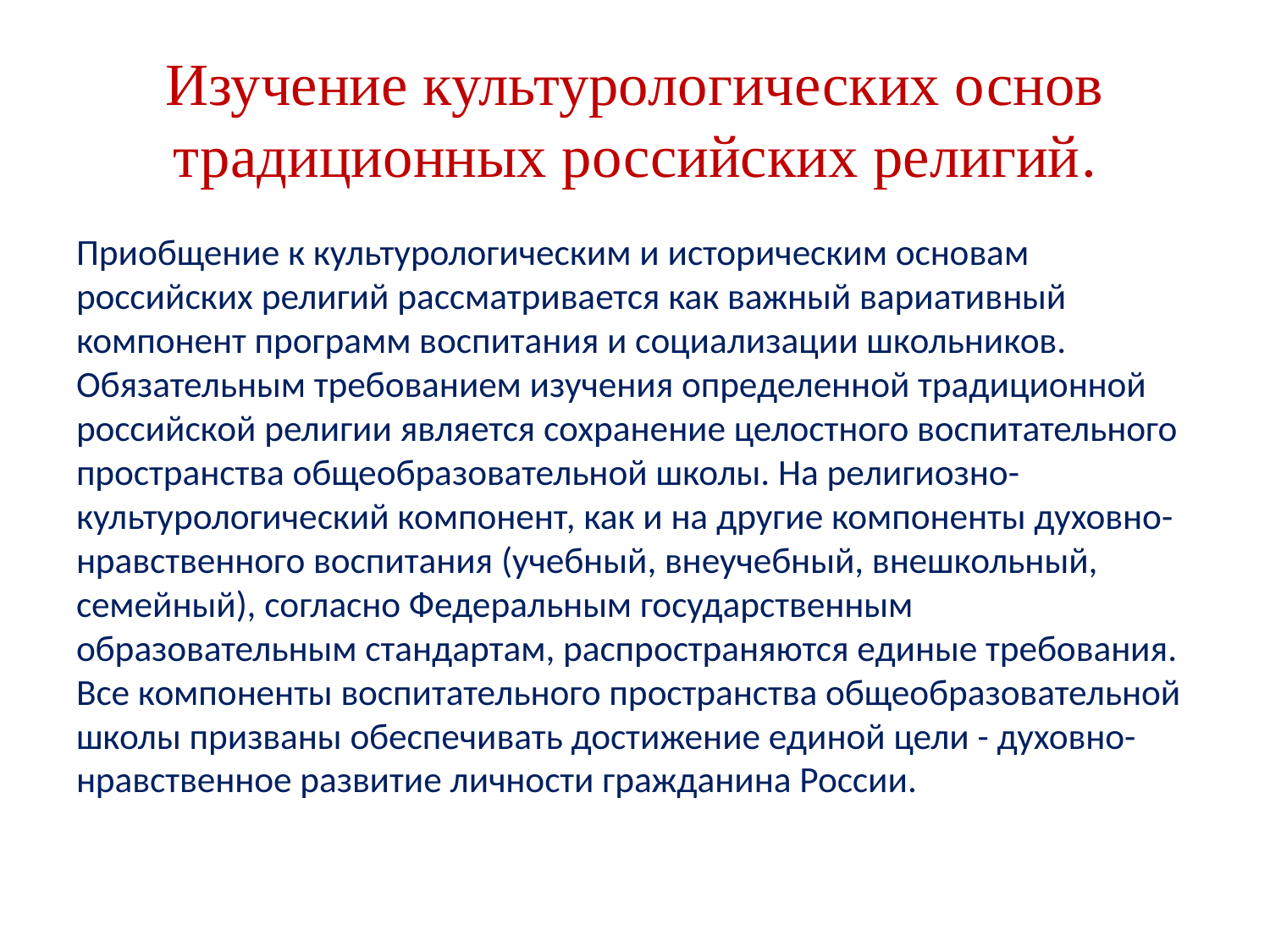

# Изучение культурологических основ традиционных российских религий.
Приобщение к культурологическим и историческим основам российских религий рассматривается как важный вариативный компонент программ воспитания и социализации школьников. Обязательным требованием изучения определенной традиционной российской религии является сохранение целостного воспитательного пространства общеобразовательной школы. На религиозно-культурологический компонент, как и на другие компоненты духовно-нравственного воспитания (учебный, внеучебный, внешкольный, семейный), согласно Федеральным государственным образовательным стандартам, распространяются единые требования. Все компоненты воспитательного пространства общеобразовательной школы призваны обеспечивать достижение единой цели - духовно-нравственное развитие личности гражданина России.